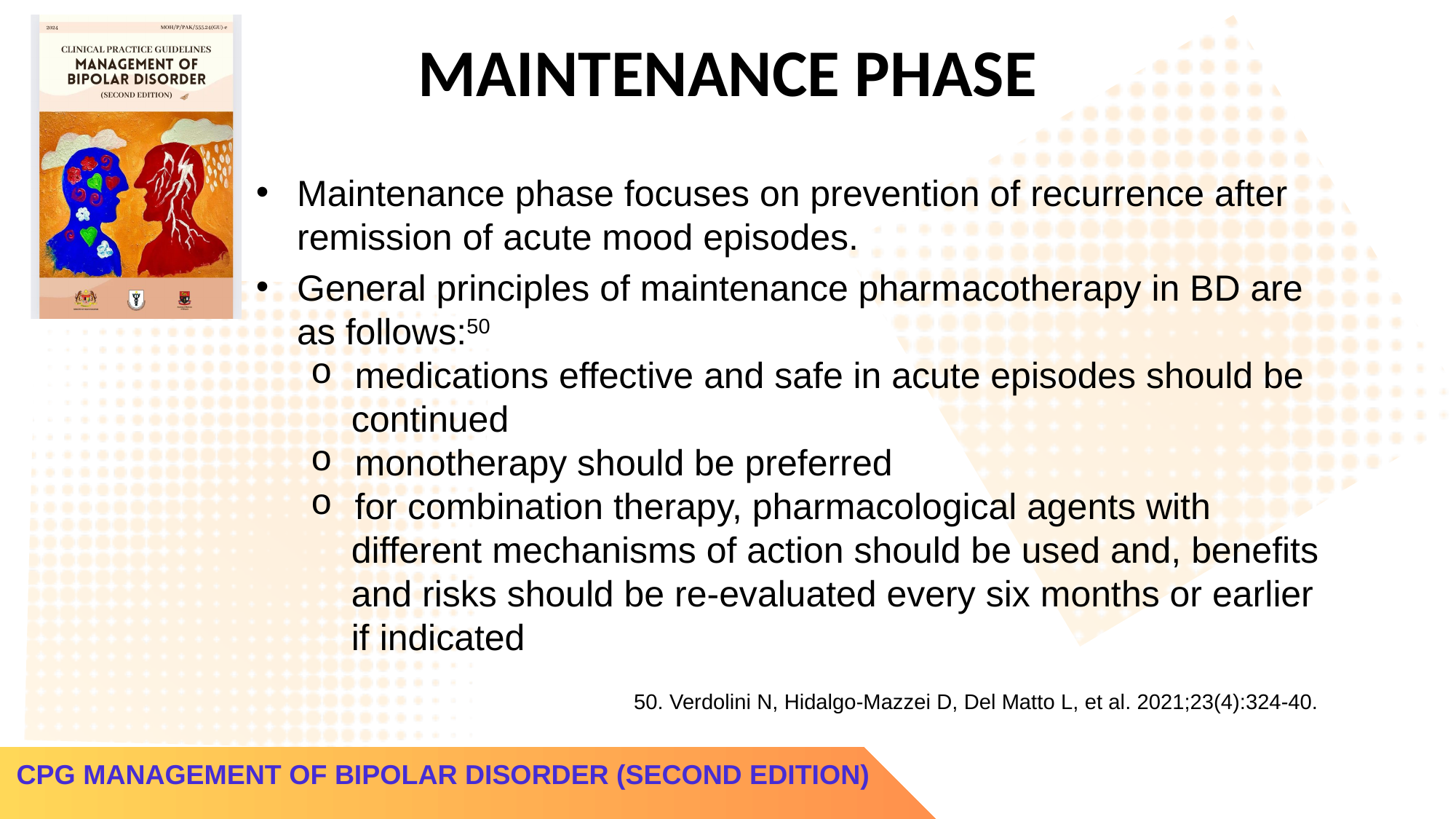

MAINTENANCE PHASE

Maintenance phase focuses on prevention of recurrence after remission of acute mood episodes.
General principles of maintenance pharmacotherapy in BD are as follows:50
 medications effective and safe in acute episodes should be
    continued
 monotherapy should be preferred
 for combination therapy, pharmacological agents with
    different mechanisms of action should be used and, benefits
    and risks should be re-evaluated every six months or earlier
    if indicated

50. Verdolini N, Hidalgo-Mazzei D, Del Matto L, et al. 2021;23(4):324-40.

CPG MANAGEMENT OF BIPOLAR DISORDER (SECOND EDITION)